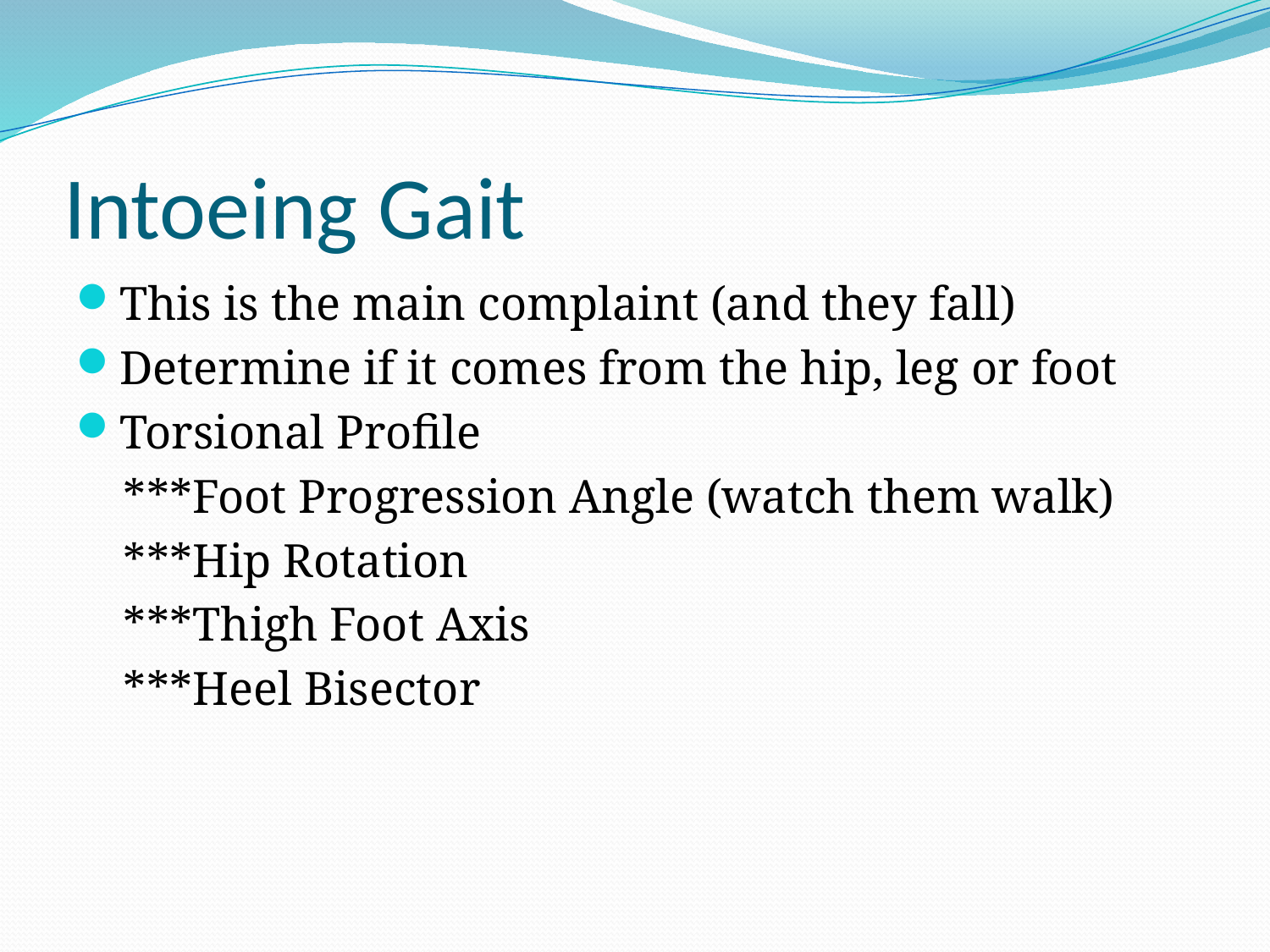

# Intoeing Gait
This is the main complaint (and they fall)
Determine if it comes from the hip, leg or foot
Torsional Profile
    ***Foot Progression Angle (watch them walk)
    ***Hip Rotation
    ***Thigh Foot Axis
    ***Heel Bisector